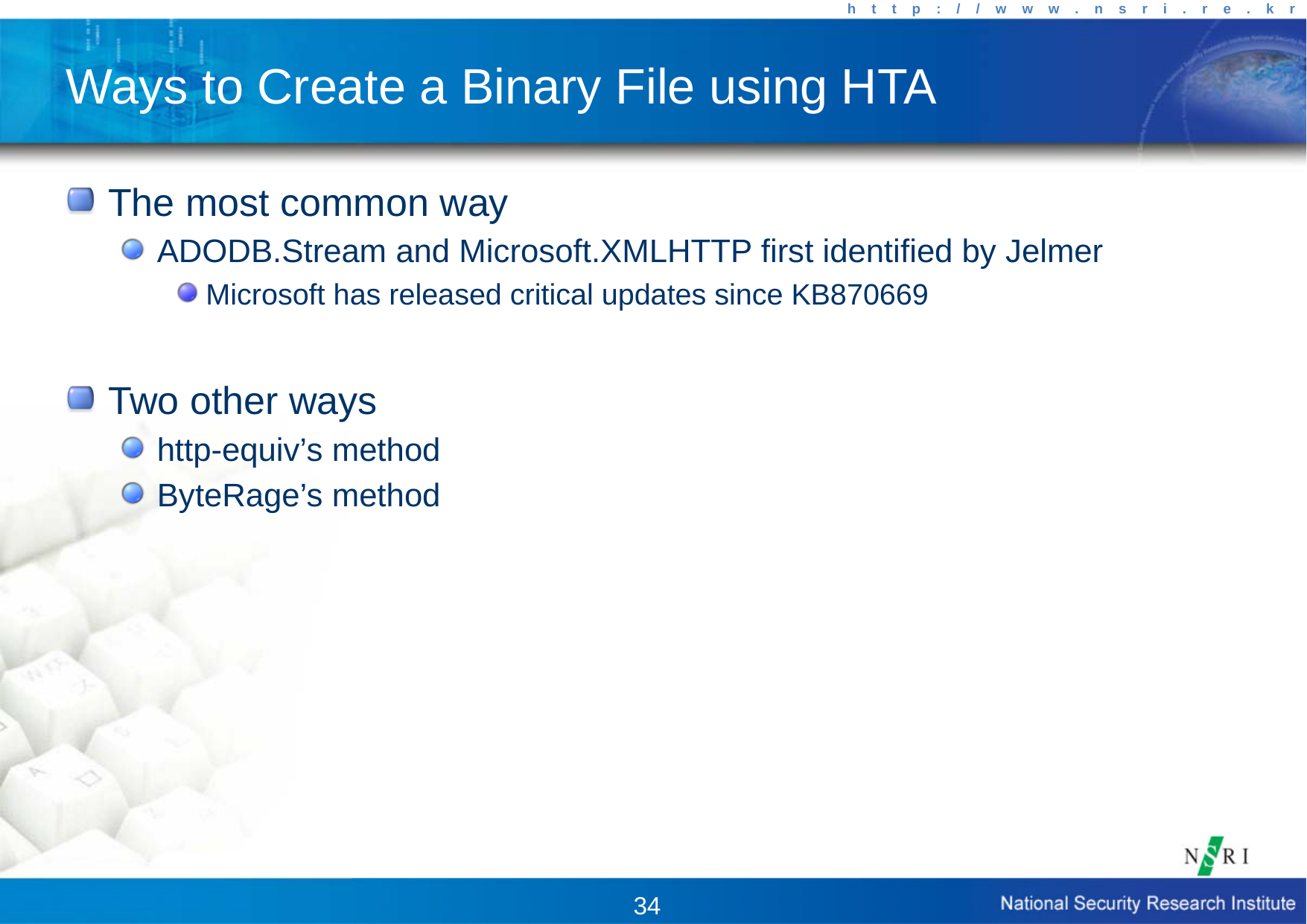

# Ways to Create a Binary File using HTA
The most common way
ADODB.Stream and Microsoft.XMLHTTP first identified by Jelmer
Microsoft has released critical updates since KB870669

Two other ways
http-equiv’s method
ByteRage’s method
34